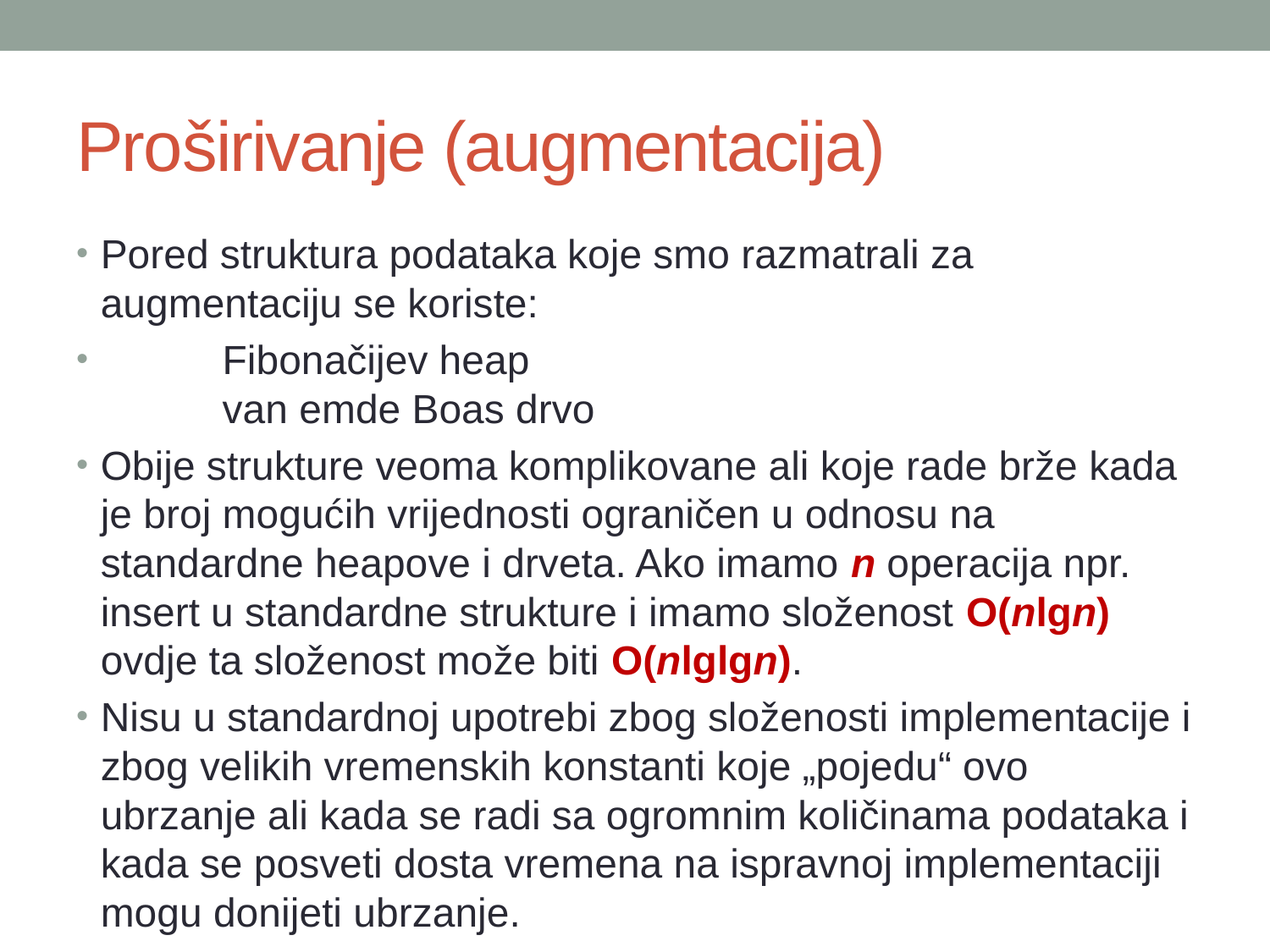

# Proširivanje (augmentacija)
Pored struktura podataka koje smo razmatrali za augmentaciju se koriste:
	Fibonačijev heap
	van emde Boas drvo
Obije strukture veoma komplikovane ali koje rade brže kada je broj mogućih vrijednosti ograničen u odnosu na standardne heapove i drveta. Ako imamo n operacija npr. insert u standardne strukture i imamo složenost O(nlgn) ovdje ta složenost može biti O(nlglgn).
Nisu u standardnoj upotrebi zbog složenosti implementacije i zbog velikih vremenskih konstanti koje „pojedu“ ovo ubrzanje ali kada se radi sa ogromnim količinama podataka i kada se posveti dosta vremena na ispravnoj implementaciji mogu donijeti ubrzanje.